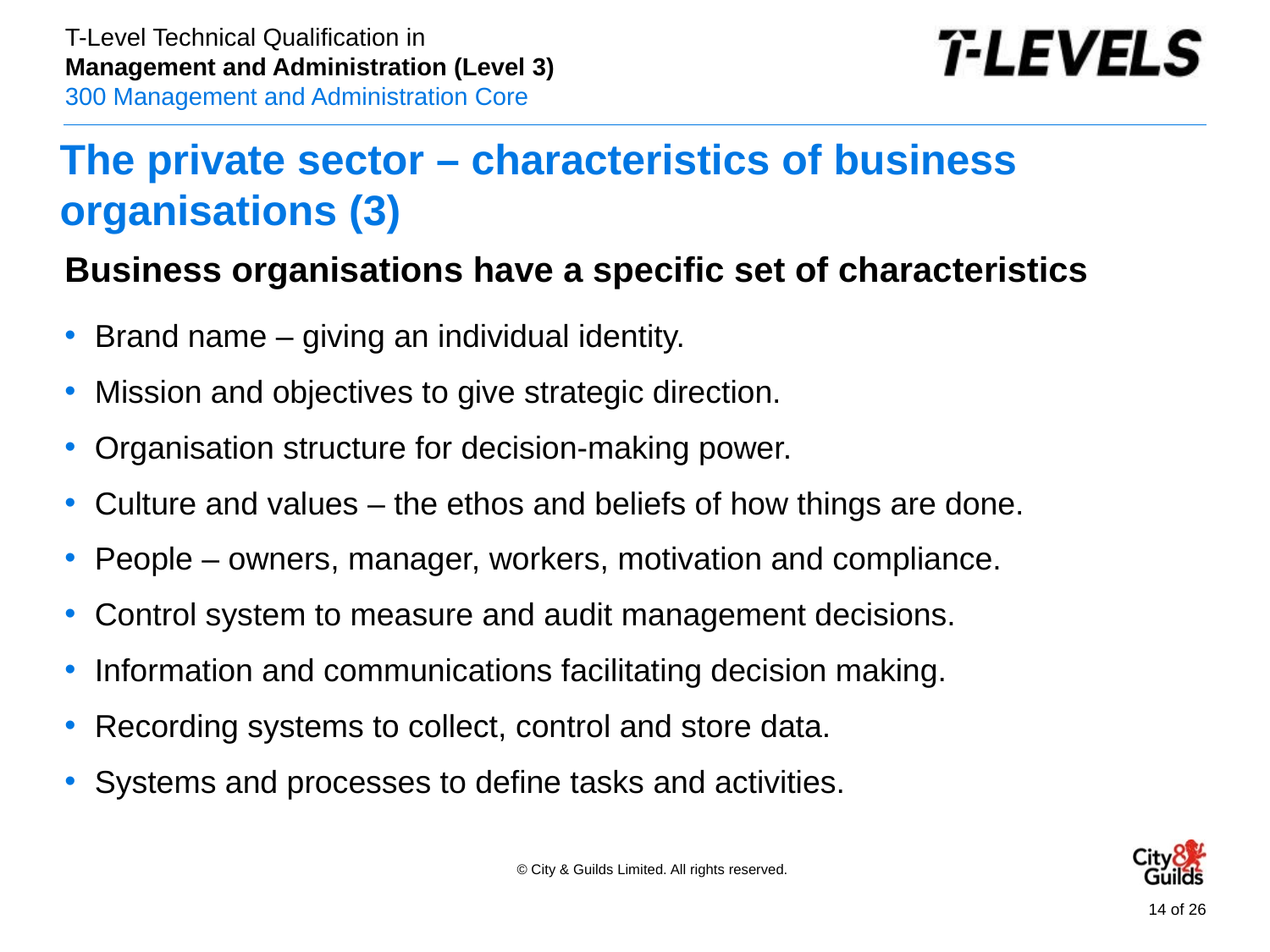

# The private sector – characteristics of business organisations (3)
Business organisations have a specific set of characteristics
Brand name – giving an individual identity.
Mission and objectives to give strategic direction.
Organisation structure for decision-making power.
Culture and values – the ethos and beliefs of how things are done.
People – owners, manager, workers, motivation and compliance.
Control system to measure and audit management decisions.
Information and communications facilitating decision making.
Recording systems to collect, control and store data.
Systems and processes to define tasks and activities.